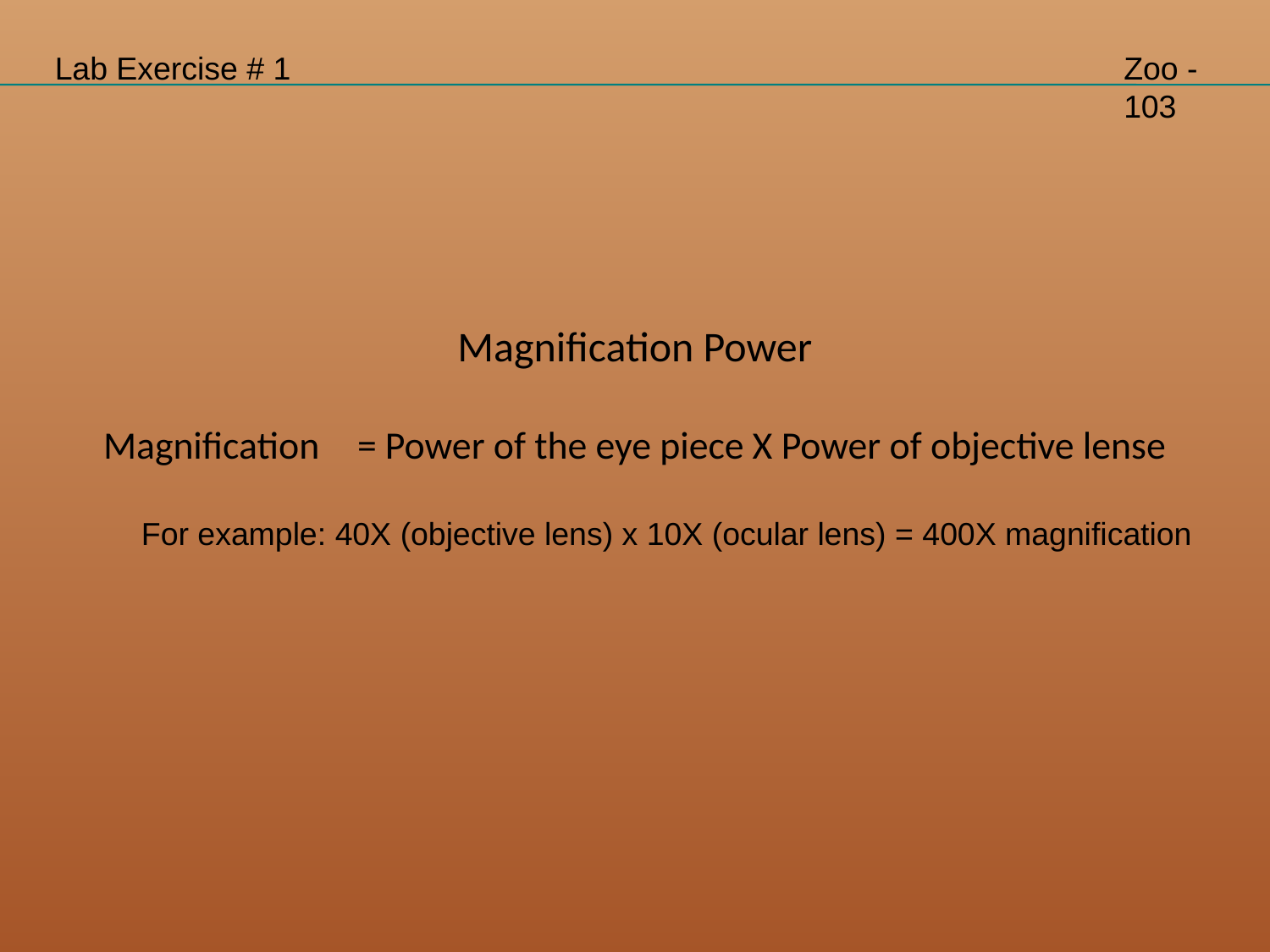

Lab Exercise # 1
Zoo - 103

Magnification Power

Magnification	= Power of the eye piece X Power of objective lense

For example: 40X (objective lens) x 10X (ocular lens) = 400X magnification